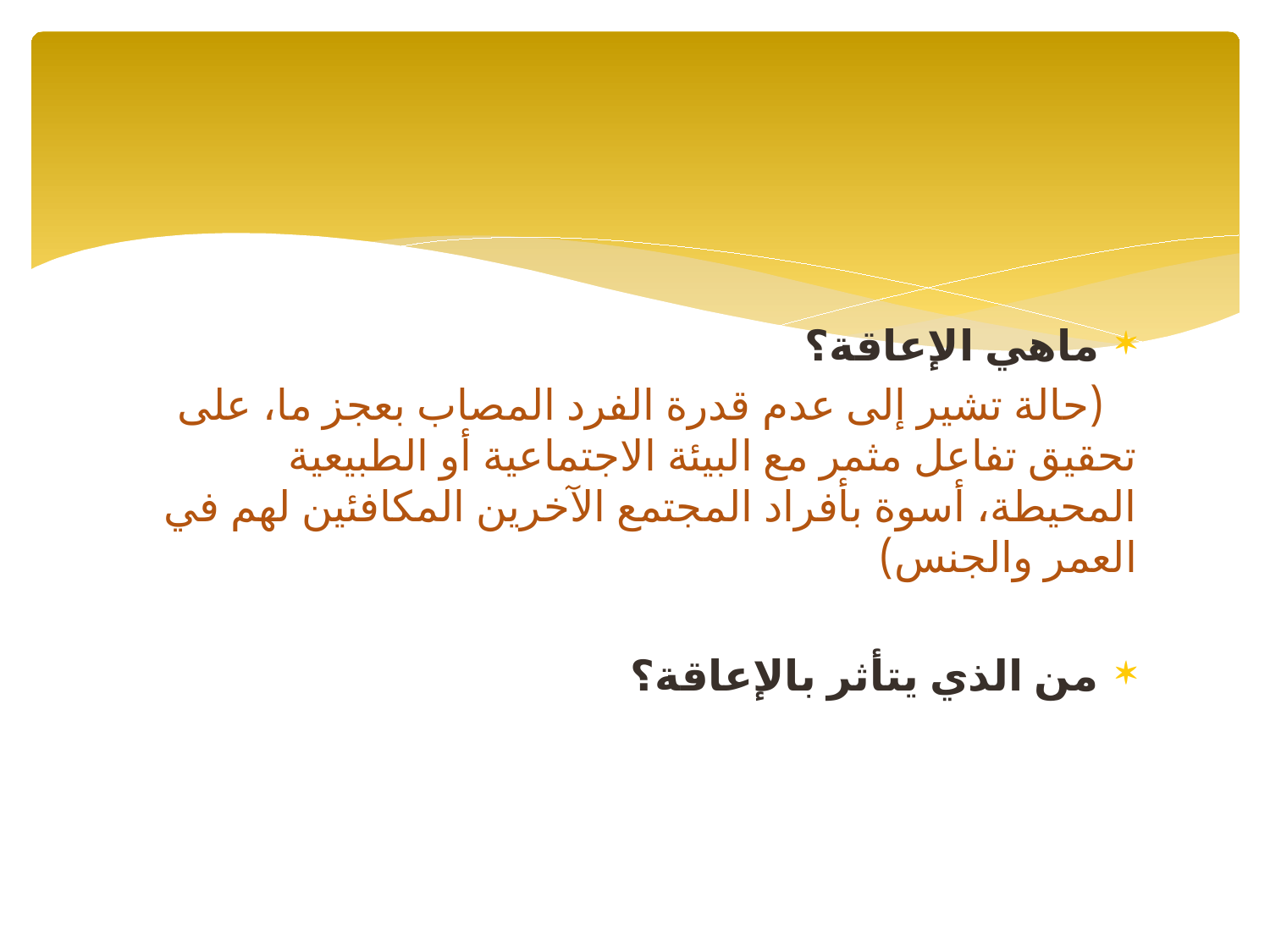

#
ماهي الإعاقة؟
   (حالة تشير إلى عدم قدرة الفرد المصاب بعجز ما، على تحقيق تفاعل مثمر مع البيئة الاجتماعية أو الطبيعية المحيطة، أسوة بأفراد المجتمع الآخرين المكافئين لهم في العمر والجنس)

من الذي يتأثر بالإعاقة؟